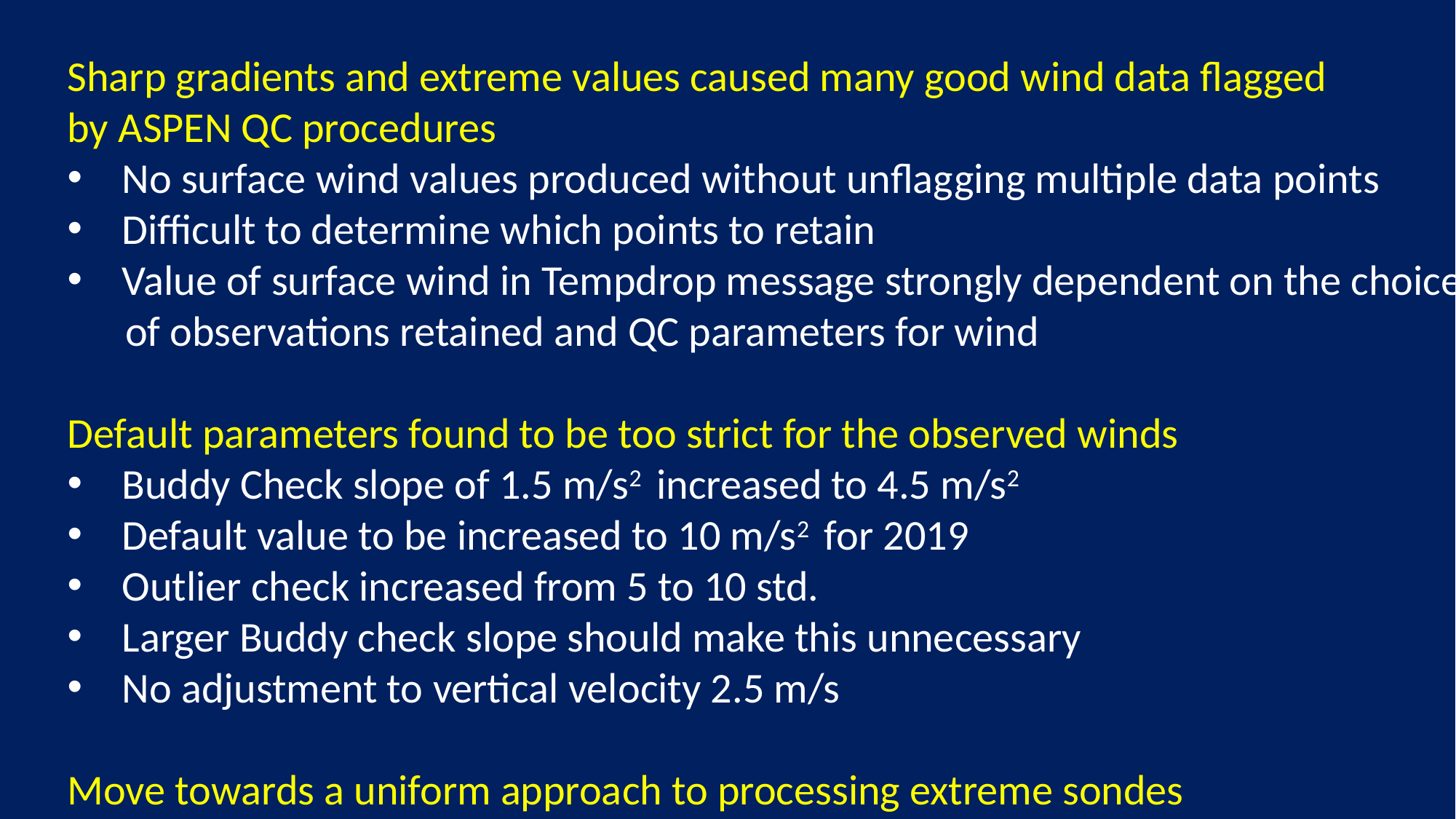

Sharp gradients and extreme values caused many good wind data flagged
by ASPEN QC procedures
No surface wind values produced without unflagging multiple data points
Difficult to determine which points to retain
Value of surface wind in Tempdrop message strongly dependent on the choice
      of observations retained and QC parameters for wind

Default parameters found to be too strict for the observed winds
Buddy Check slope of 1.5 m/s2  increased to 4.5 m/s2
Default value to be increased to 10 m/s2  for 2019
Outlier check increased from 5 to 10 std.
Larger Buddy check slope should make this unnecessary
No adjustment to vertical velocity 2.5 m/s

Move towards a uniform approach to processing extreme sondes